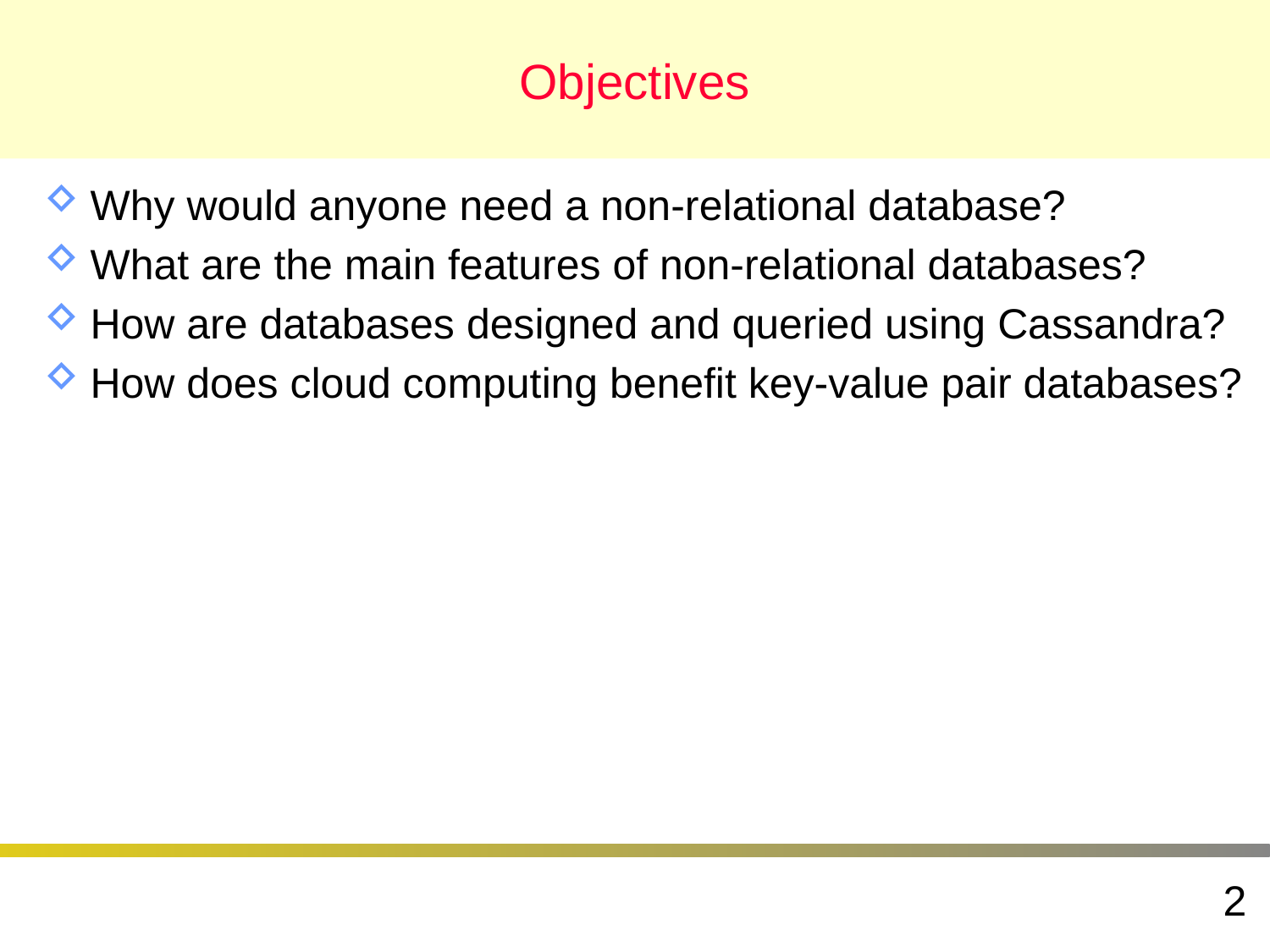

# Objectives
Why would anyone need a non-relational database?
What are the main features of non-relational databases?
How are databases designed and queried using Cassandra?
How does cloud computing benefit key-value pair databases?
2